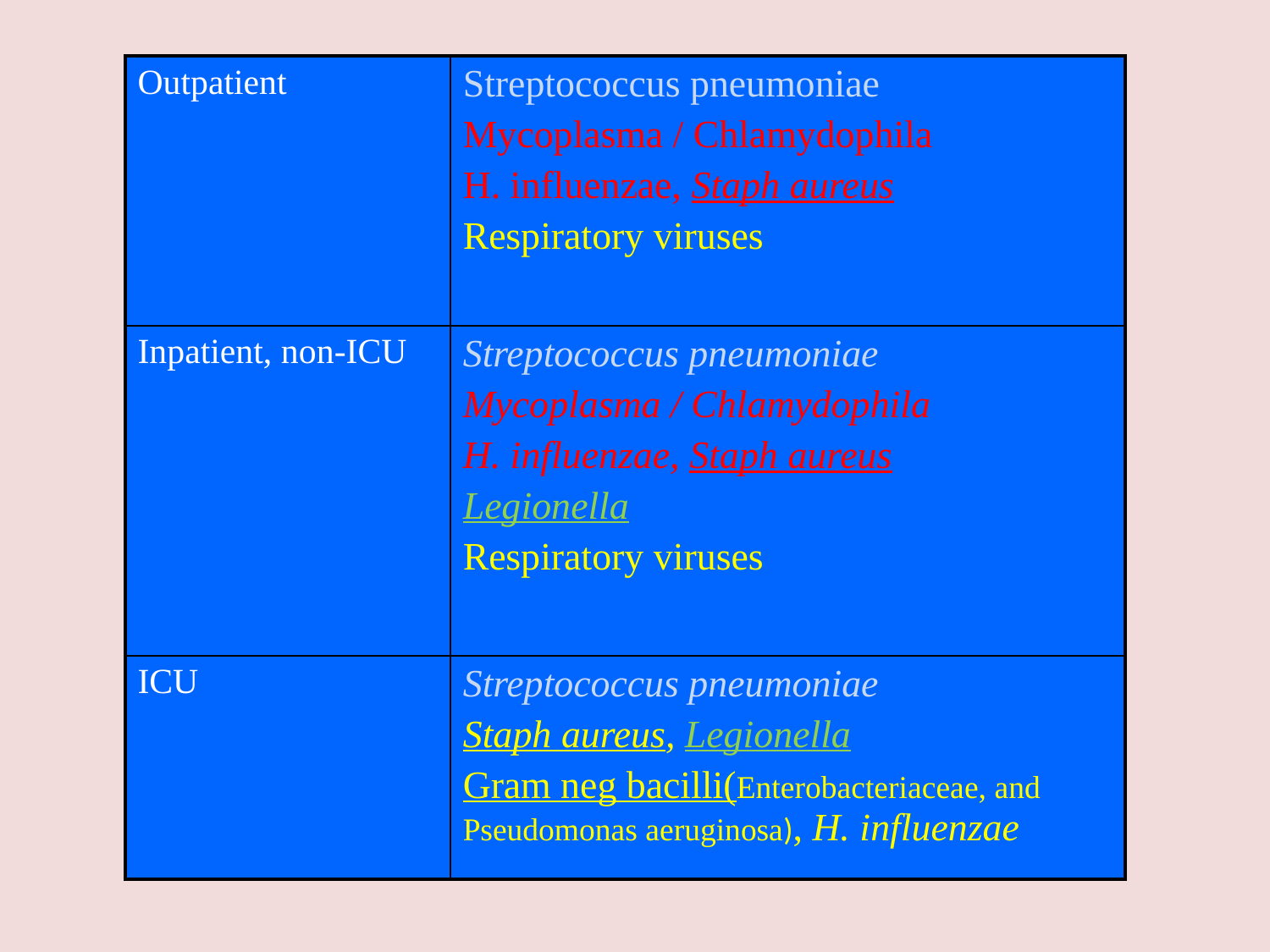

| Outpatient | Streptococcus pneumoniae Mycoplasma / Chlamydophila H. influenzae, Staph aureus Respiratory viruses |
| --- | --- |
| Inpatient, non-ICU | Streptococcus pneumoniae Mycoplasma / Chlamydophila H. influenzae, Staph aureus Legionella Respiratory viruses |
| ICU | Streptococcus pneumoniae Staph aureus, Legionella Gram neg bacilli(Enterobacteriaceae, and Pseudomonas aeruginosa), H. influenzae |